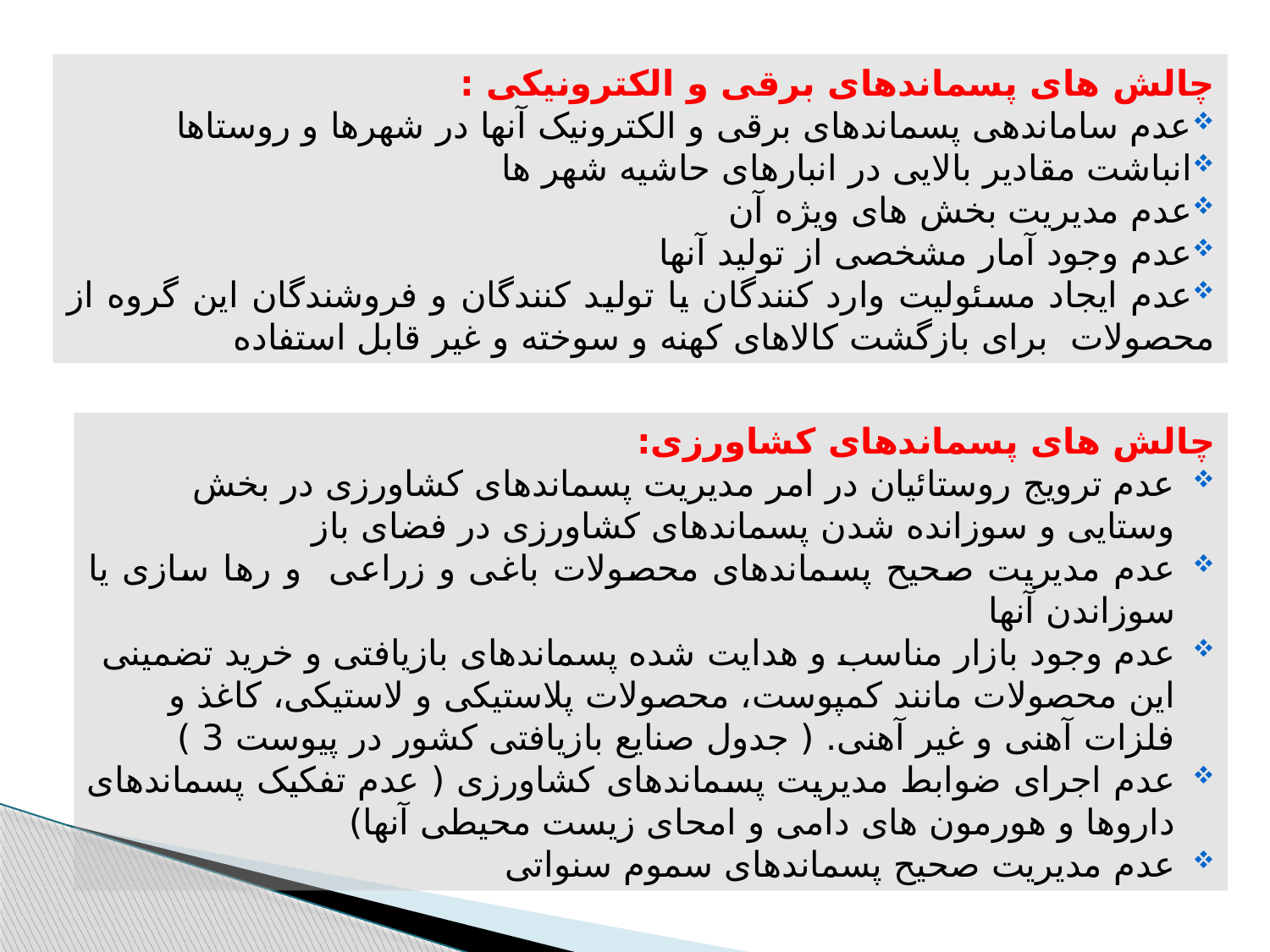

چالش های پسماندهای برقی و الکترونیکی :
عدم ساماندهی پسماندهای برقی و الکترونیک آنها در شهرها و روستاها
انباشت مقادیر بالایی در انبارهای حاشیه شهر ها
عدم مدیریت بخش های ویژه آن
عدم وجود آمار مشخصی از تولید آنها
عدم ایجاد مسئولیت وارد کنندگان یا تولید کنندگان و فروشندگان این گروه از محصولات  برای بازگشت کالاهای کهنه و سوخته و غیر قابل استفاده
چالش های پسماندهای کشاورزی:
عدم ترويج روستائيان در امر مديريت پسماندهای کشاورزی در بخش وستایی و سوزانده شدن پسماندهای کشاورزی در فضای باز
عدم مدیریت صحیح پسماندهای محصولات باغی و زراعی  و رها سازی یا سوزاندن آنها
عدم وجود بازار مناسب و هدایت شده پسماندهای بازیافتی و خرید تضمینی این محصولات مانند کمپوست، محصولات پلاستیکی و لاستیکی، کاغذ و فلزات آهنی و غیر آهنی. ( جدول صنایع بازیافتی کشور در پیوست 3 )
عدم اجرای ضوابط مدیریت پسماندهای کشاورزی ( عدم تفکیک پسماندهای داروها و هورمون های دامی و امحای زیست محیطی آنها)
عدم مدیریت صحیح پسماندهای سموم سنواتی